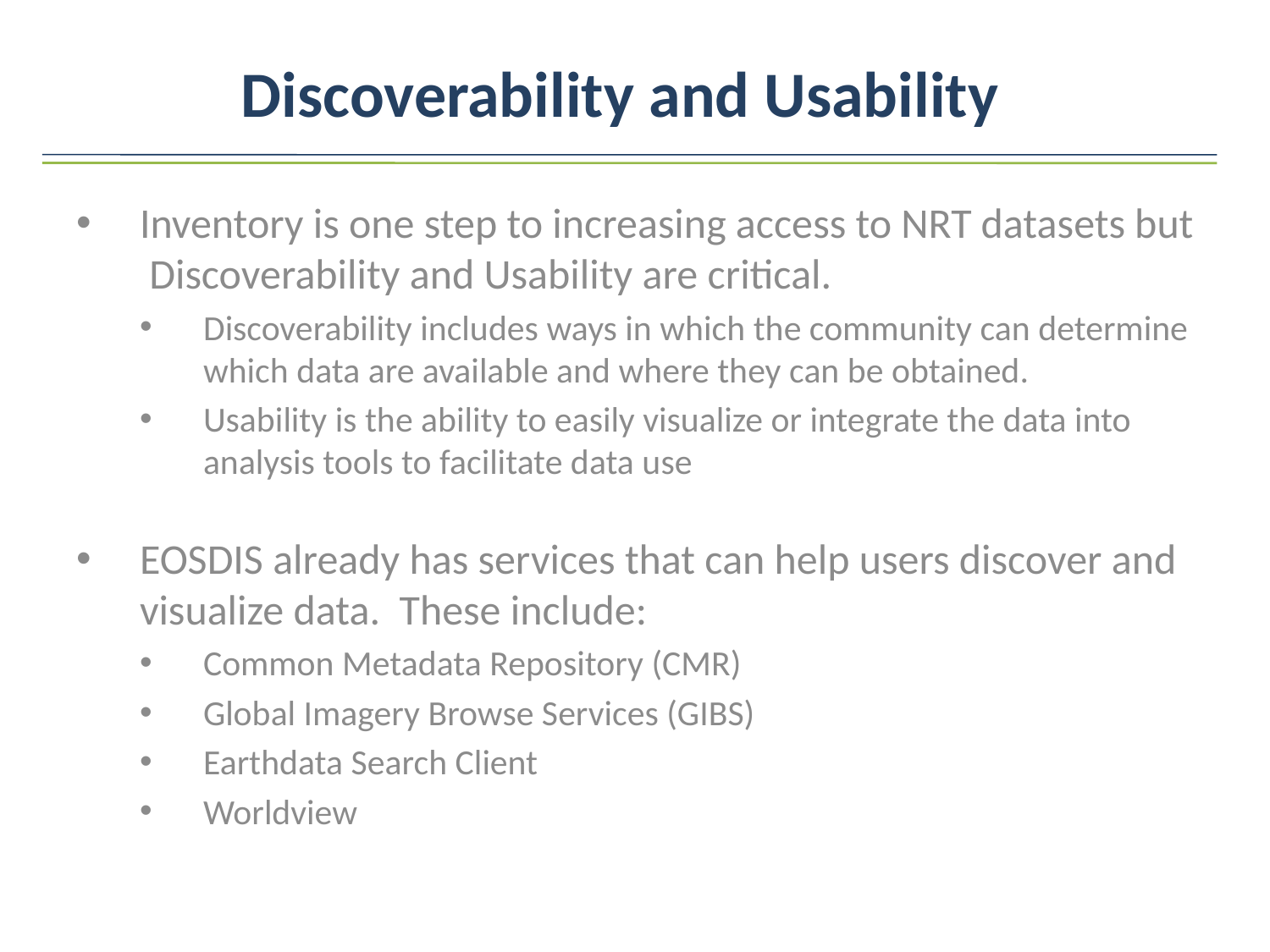

Discoverability and Usability

Inventory is one step to increasing access to NRT datasets but  Discoverability and Usability are critical.
Discoverability includes ways in which the community can determine which data are available and where they can be obtained.
Usability is the ability to easily visualize or integrate the data into analysis tools to facilitate data use
EOSDIS already has services that can help users discover and visualize data.  These include:
Common Metadata Repository (CMR)
Global Imagery Browse Services (GIBS)
Earthdata Search Client
Worldview